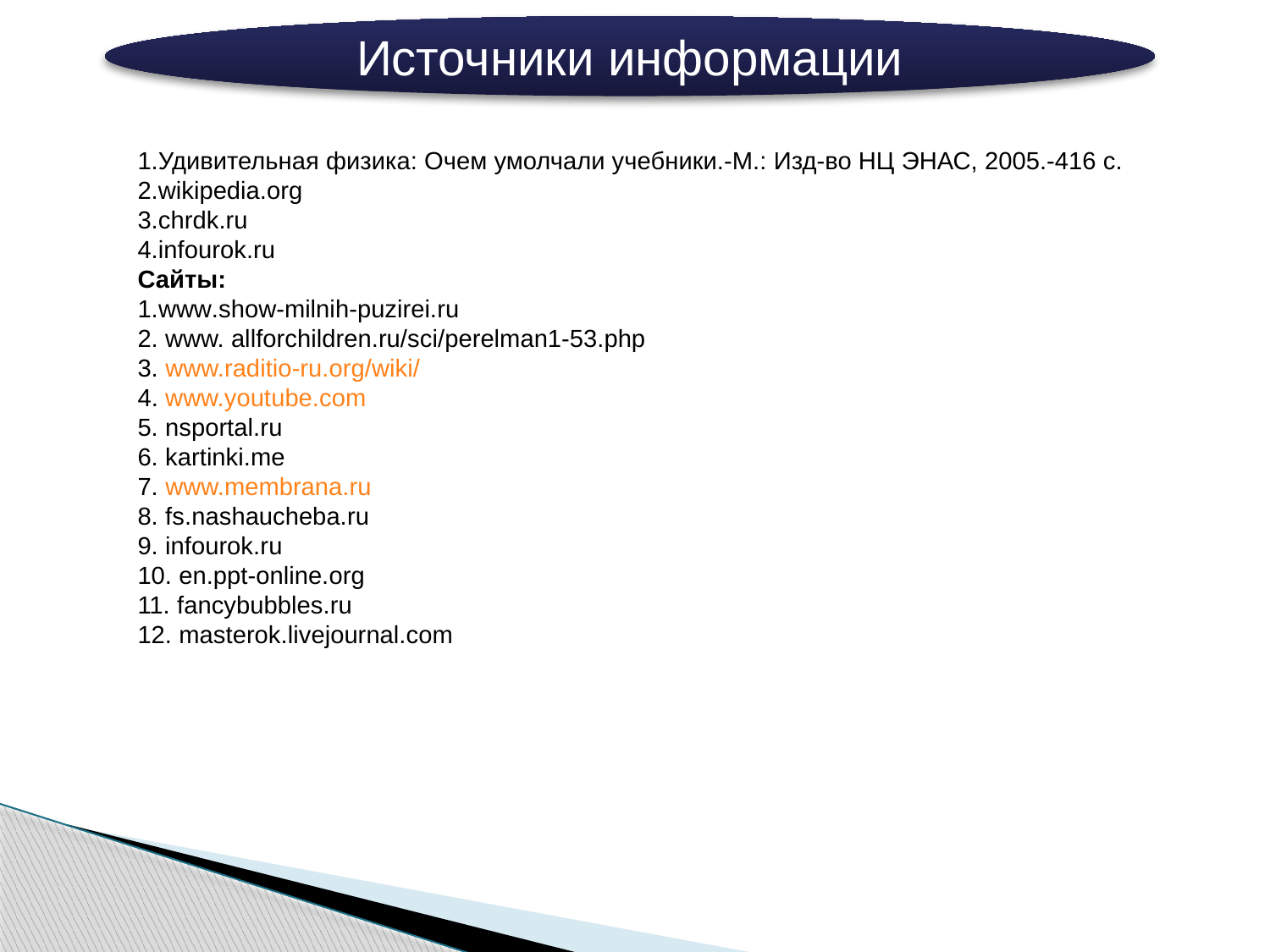

Источники информации
1.Удивительная физика: Очем умолчали учебники.-М.: Изд-во НЦ ЭНАС, 2005.-416 с.
2.wikipedia.org
3.chrdk.ru
4.infourok.ru
Сайты:
1.www.show-milnih-puzirei.ru
2. www. allforchildren.ru/sci/perelman1-53.php
3. www.raditio-ru.org/wiki/
4. www.youtube.com
5. nsportal.ru
6. kartinki.me
7. www.membrana.ru
8. fs.nashaucheba.ru
9. infourok.ru
10. en.ppt-online.org
11. fancybubbles.ru
12. masterok.livejournal.com